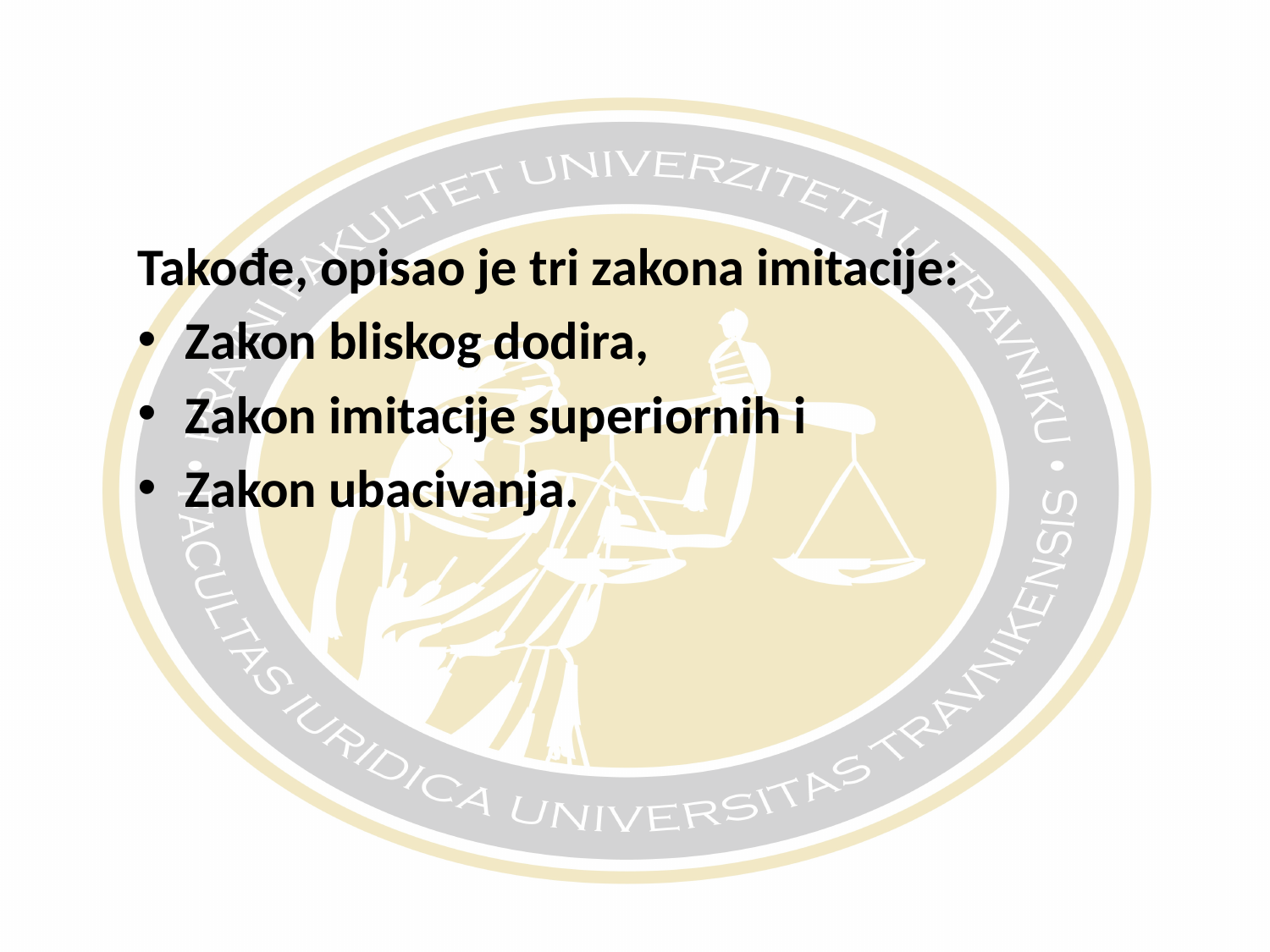

#
Takođe, opisao je tri zakona imitacije:
Zakon bliskog dodira,
Zakon imitacije superiornih i
Zakon ubacivanja.